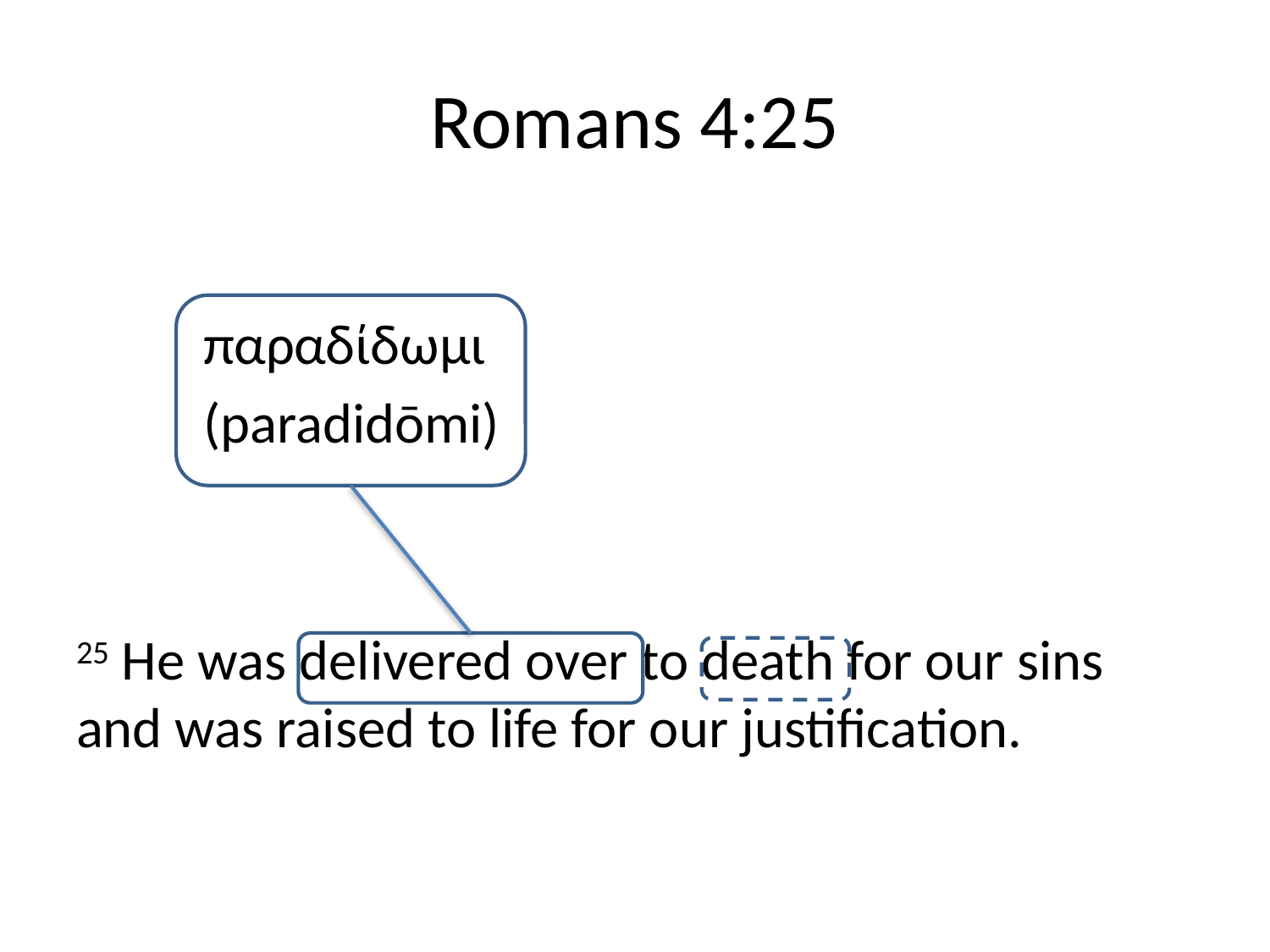

# Romans 4:25

	παραδίδωμι
	(paradidōmi)

25 He was delivered over to death for our sins and was raised to life for our justification.